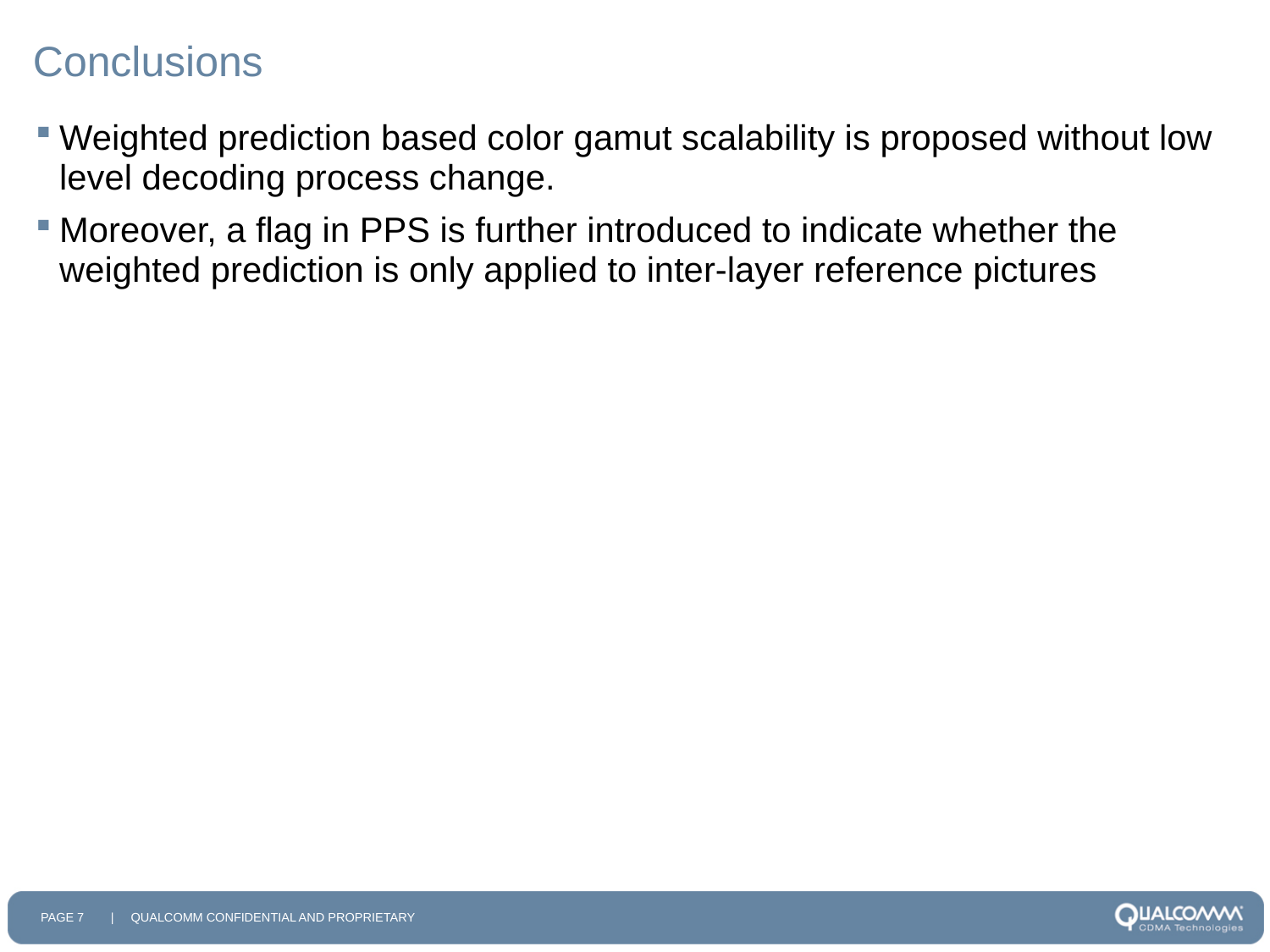

# Conclusions
Weighted prediction based color gamut scalability is proposed without low level decoding process change.
Moreover, a flag in PPS is further introduced to indicate whether the weighted prediction is only applied to inter-layer reference pictures